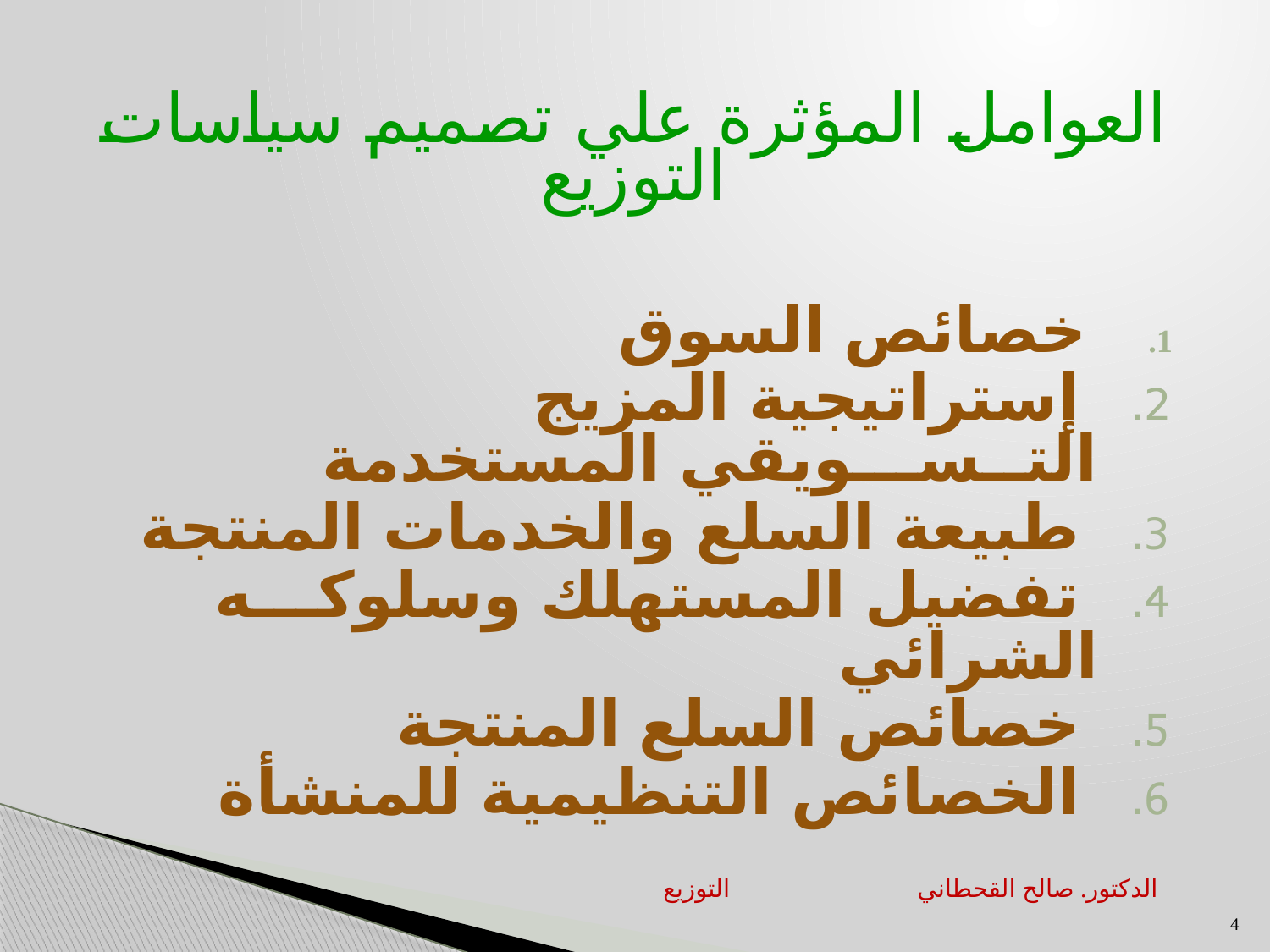

# العوامل المؤثرة علي تصميم سياسات التوزيع
 خصائص السوق
 إستراتيجية المزيج التــســـويقي المستخدمة
 طبيعة السلع والخدمات المنتجة
 تفضيل المستهلك وسلوكـــه الشرائي
 خصائص السلع المنتجة
 الخصائص التنظيمية للمنشأة
التوزيع		الدكتور. صالح القحطاني

4